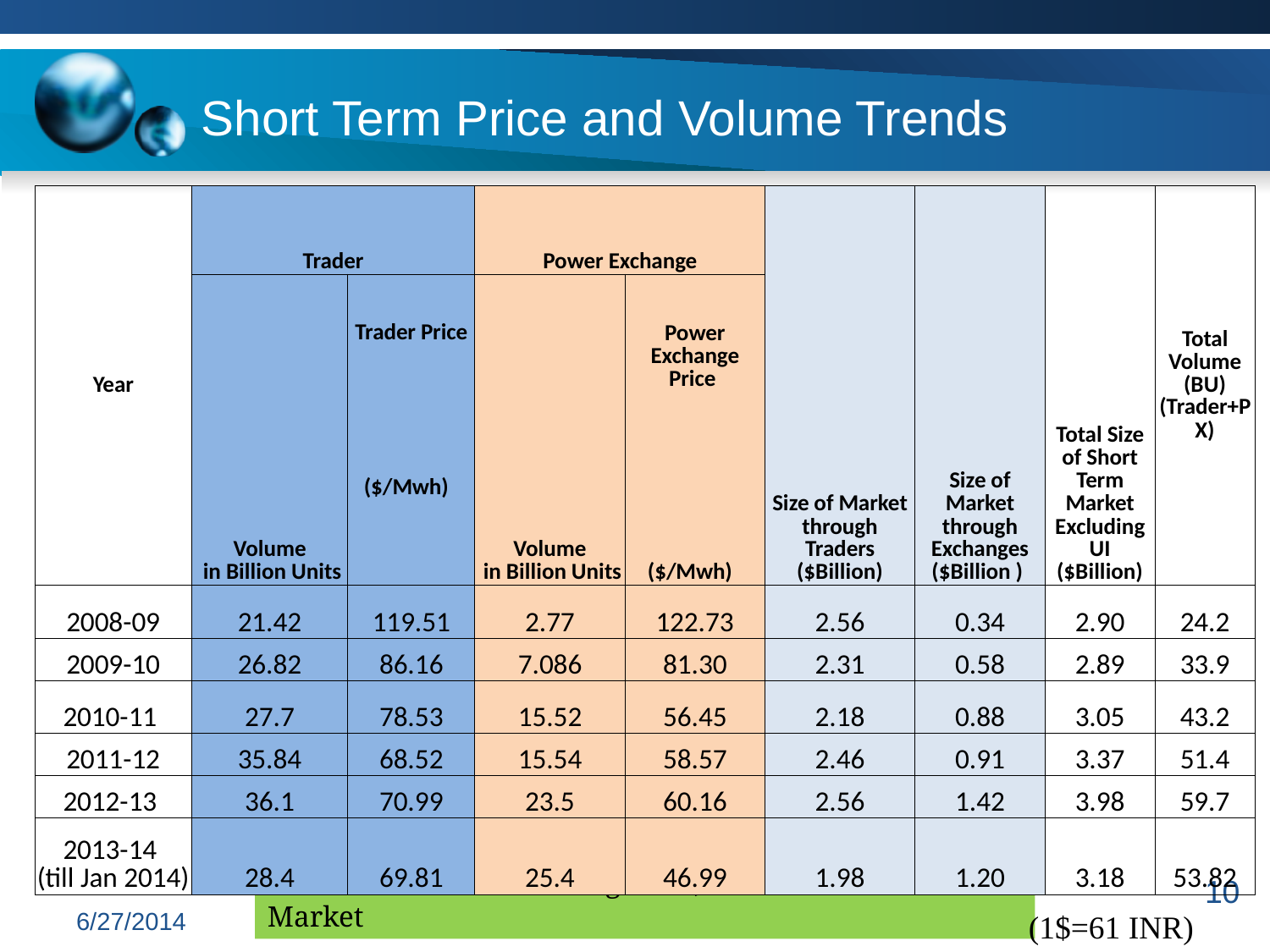

Short Term Price and Volume Trends
| Year | Trader |  | Power Exchange |  | Size of Market through Traders ($Billion) | Size of Market through Exchanges ($Billion ) | Total Size of Short Term Market Excluding UI ($Billion) | Total Volume (BU) (Trader+PX) |
| --- | --- | --- | --- | --- | --- | --- | --- | --- |
|  | Volume in Billion Units | Trader Price | Volume in Billion Units | Power Exchange Price |  |  |  |  |
|  |  | ($/Mwh) |  | ($/Mwh) |  |  |  |  |
| 2008-09 | 21.42 | 119.51 | 2.77 | 122.73 | 2.56 | 0.34 | 2.90 | 24.2 |
| 2009-10 | 26.82 | 86.16 | 7.086 | 81.30 | 2.31 | 0.58 | 2.89 | 33.9 |
| 2010-11 | 27.7 | 78.53 | 15.52 | 56.45 | 2.18 | 0.88 | 3.05 | 43.2 |
| 2011-12 | 35.84 | 68.52 | 15.54 | 58.57 | 2.46 | 0.91 | 3.37 | 51.4 |
| 2012-13 | 36.1 | 70.99 | 23.5 | 60.16 | 2.56 | 1.42 | 3.98 | 59.7 |
| 2013-14 (till Jan 2014) | 28.4 | 69.81 | 25.4 | 46.99 | 1.98 | 1.20 | 3.18 | 53.82 |
  Short Term Market though 9 %, is a $3.18 Billion Market
10
6/27/2014
(1$=61 INR)